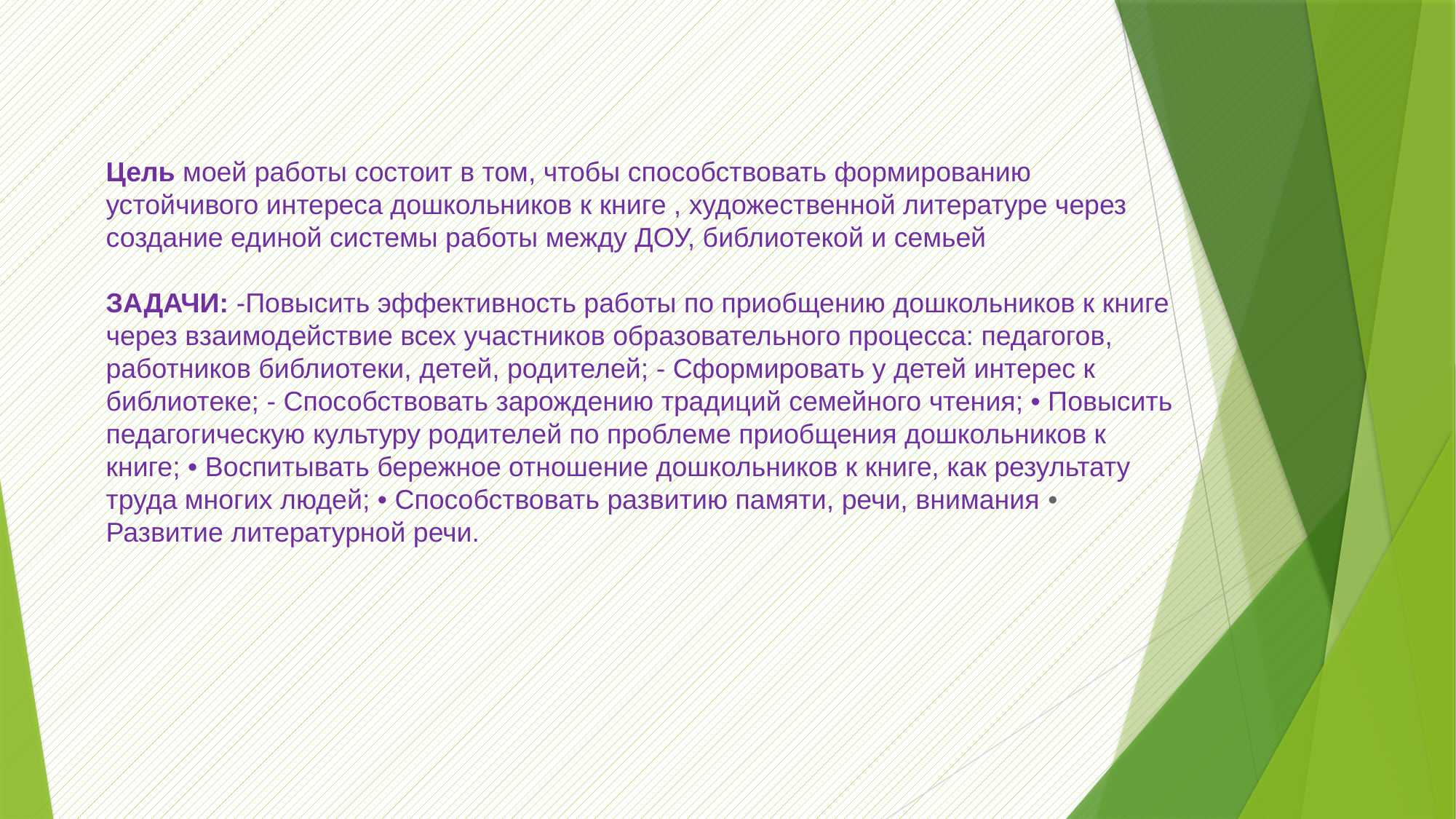

Цель моей работы состоит в том, чтобы способствовать формированию устойчивого интереса дошкольников к книге , художественной литературе через создание единой системы работы между ДОУ, библиотекой и семьей

ЗАДАЧИ: -Повысить эффективность работы по приобщению дошкольников к книге через взаимодействие всех участников образовательного процесса: педагогов, работников библиотеки, детей, родителей; - Сформировать у детей интерес к библиотеке; - Способствовать зарождению традиций семейного чтения; • Повысить педагогическую культуру родителей по проблеме приобщения дошкольников к книге; • Воспитывать бережное отношение дошкольников к книге, как результату труда многих людей; • Способствовать развитию памяти, речи, внимания • Развитие литературной речи.